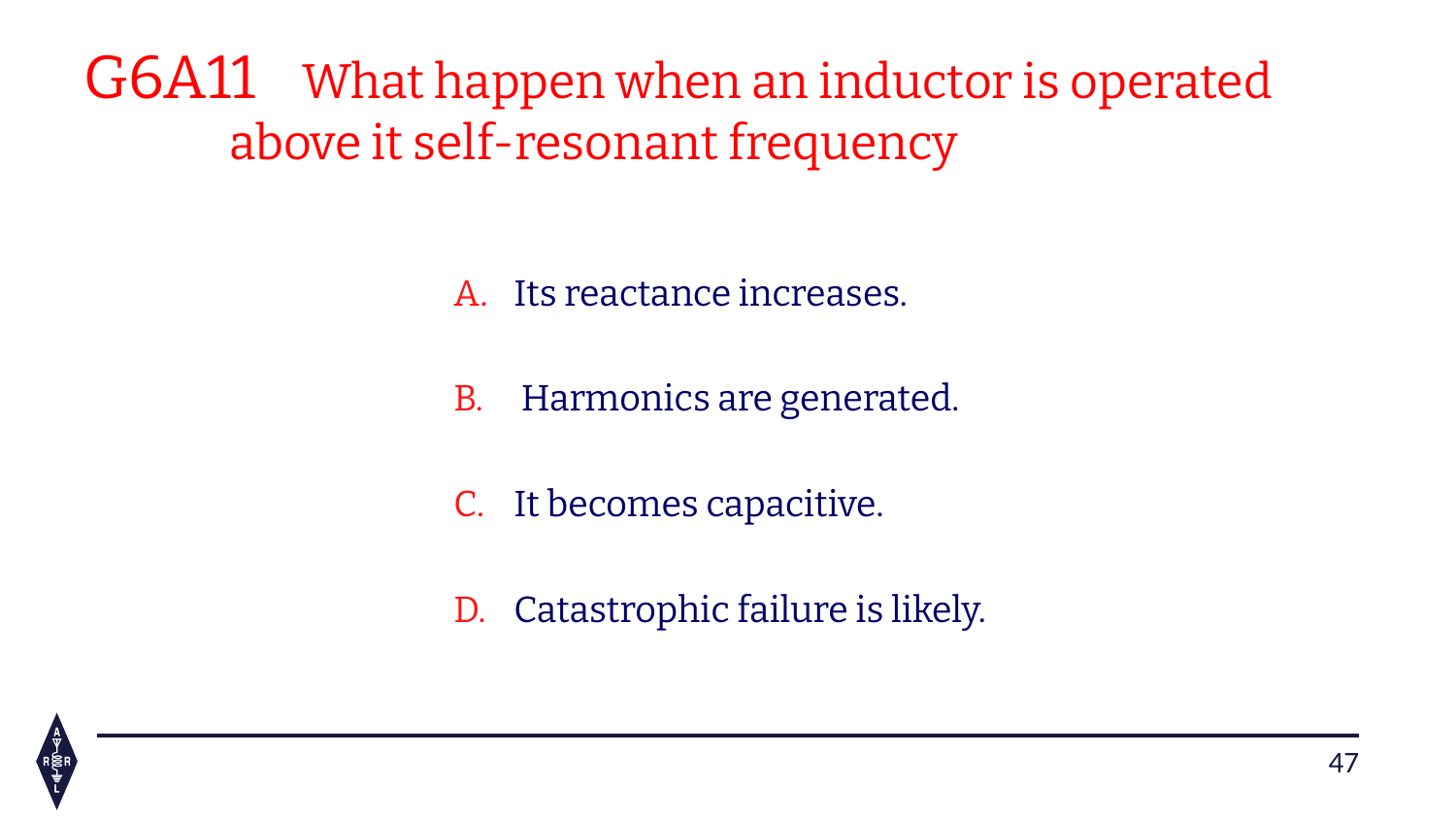

G6A11 	What happen when an inductor is operated 			above it self-resonant frequency ?
Its reactance increases.

 Harmonics are generated.

It becomes capacitive.

Catastrophic failure is likely.
47